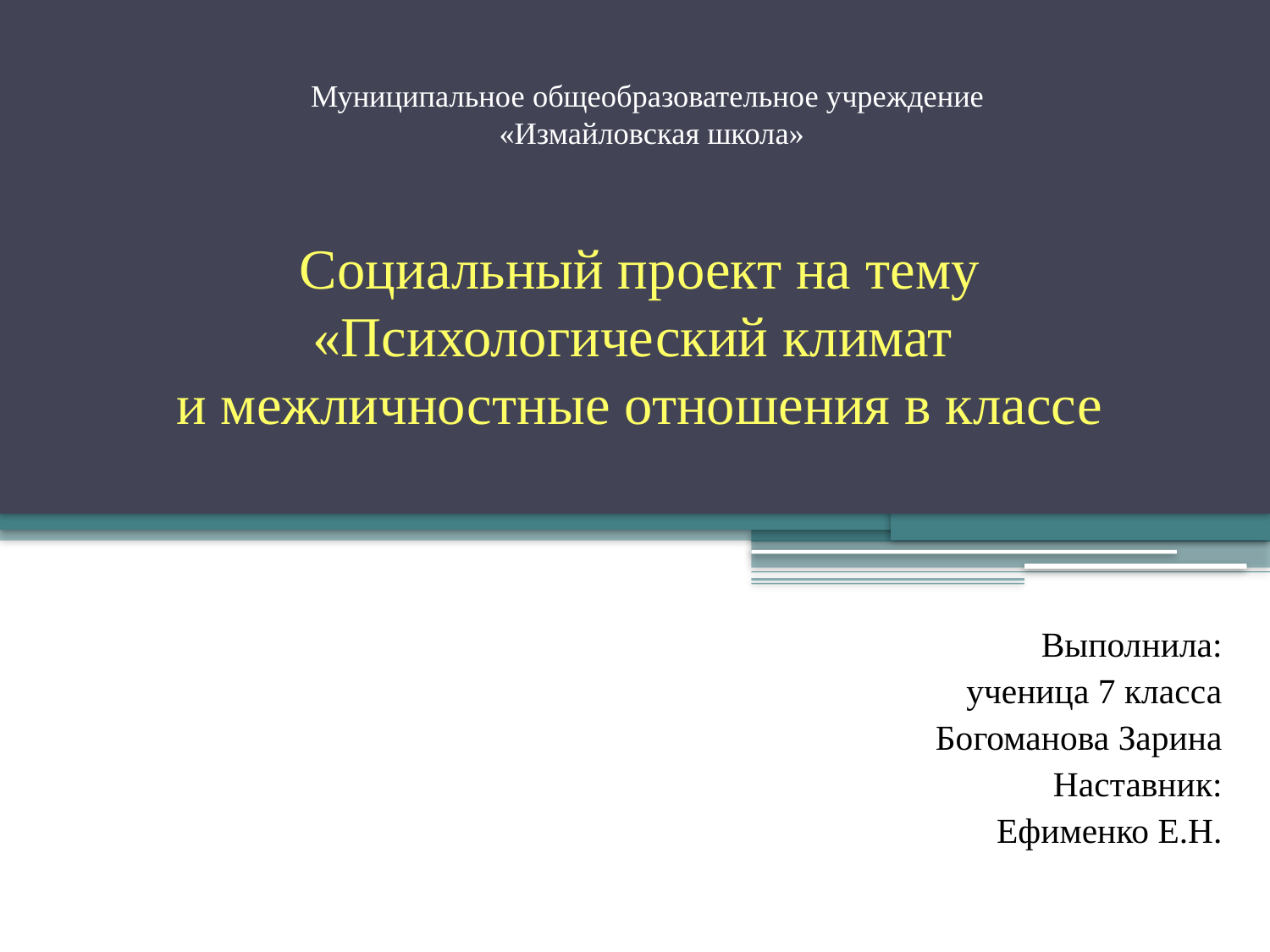

# Муниципальное общеобразовательное учреждение «Измайловская школа»
Социальный проект на тему
«Психологический климат
и межличностные отношения в классе
Выполнила:
 ученица 7 класса
 Богоманова Зарина
Наставник:
Ефименко Е.Н.